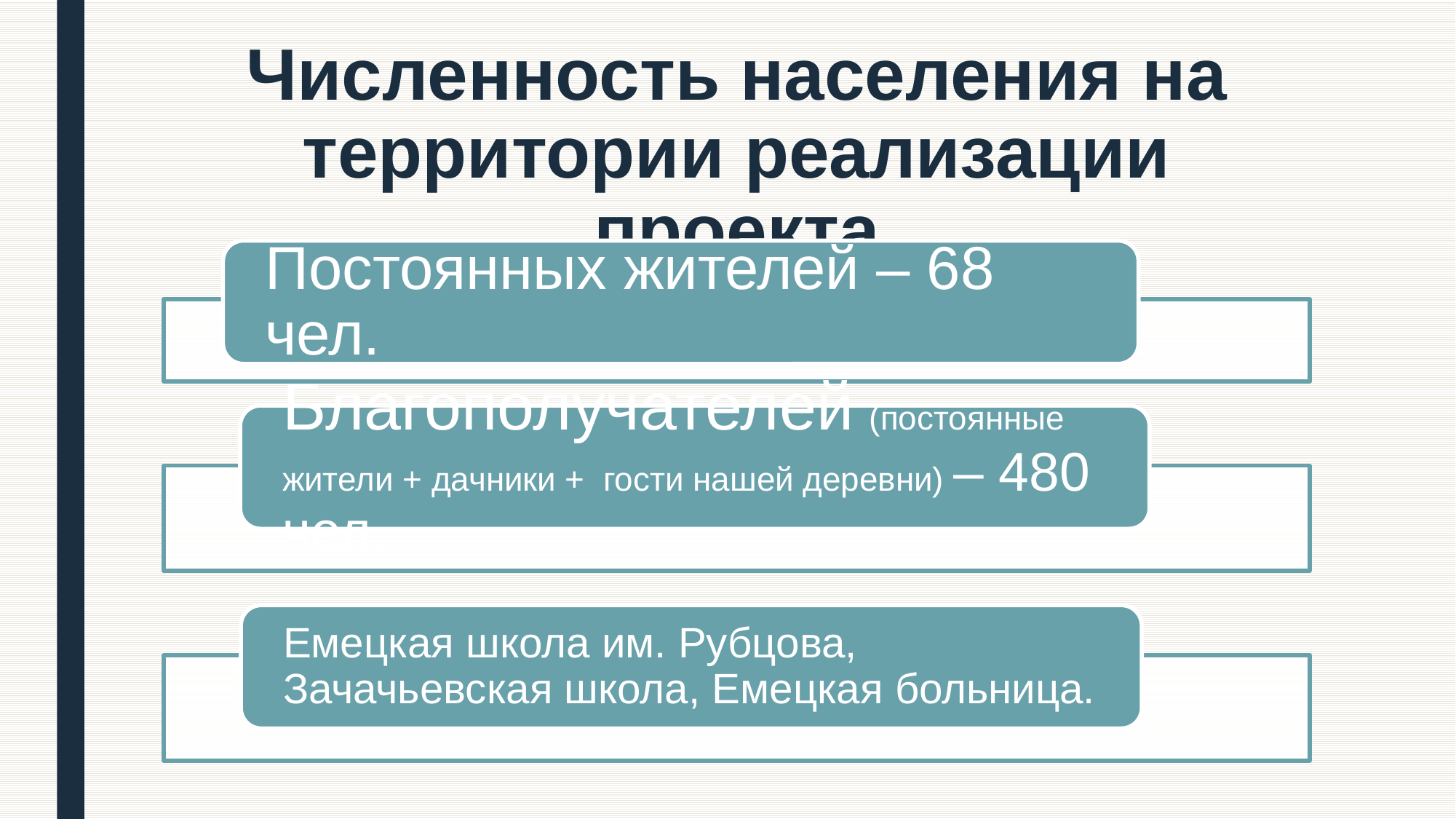

# Численность населения на территории реализации проекта
Постоянных жителей – 68 чел.
Благополучателей (постоянные жители + дачники +  гости нашей деревни) – 480 чел.
Емецкая школа им. Рубцова, Зачачьевская школа, Емецкая больница.